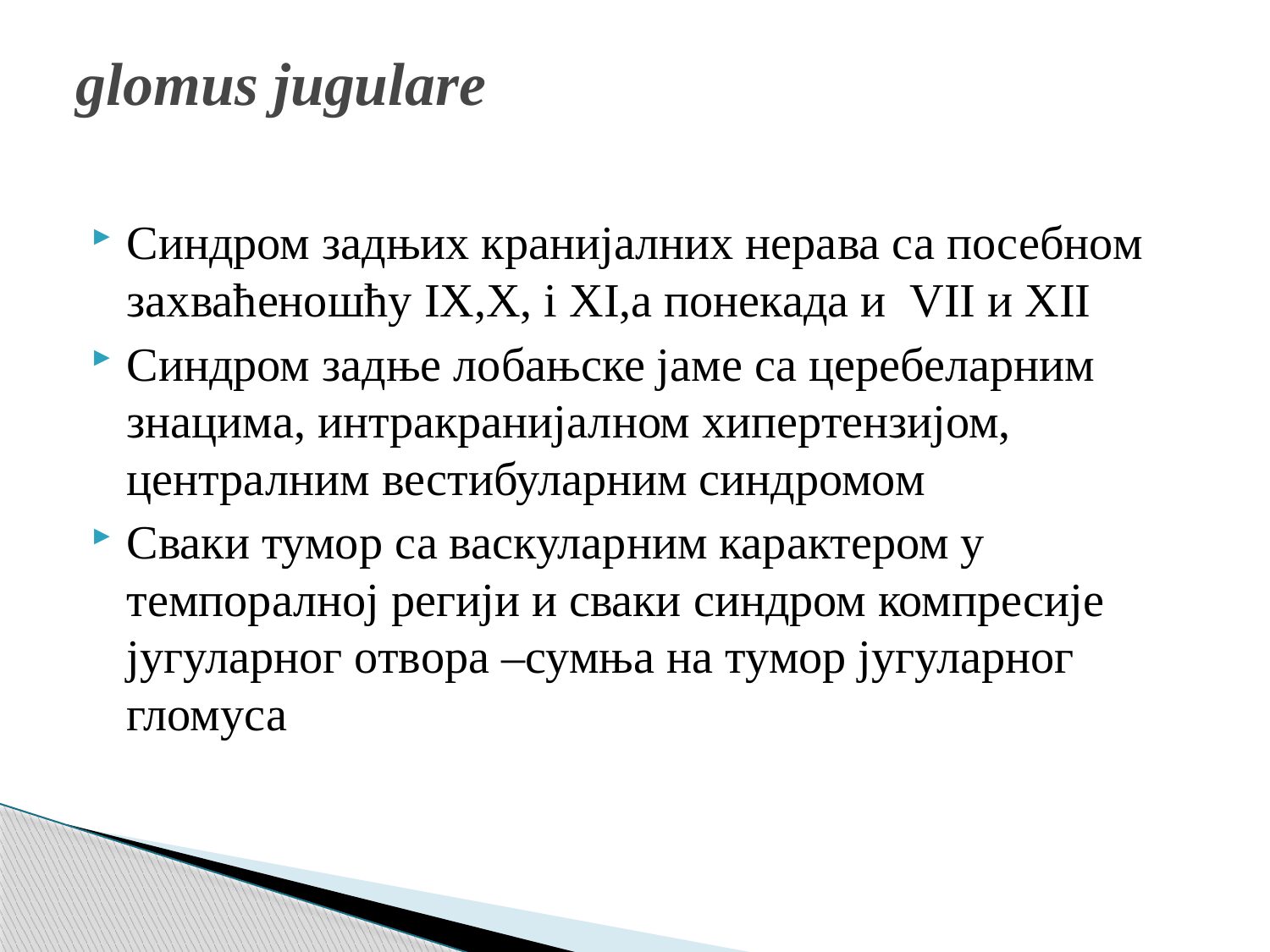

# glomus jugulare
Синдром задњих кранијалних нерава са посебном захваћеношћу IX,X, i XI,а понекада и  VII и XII
Синдром задње лобањске јаме са церебеларним знацима, интракранијалном хипертензијом, централним вестибуларним синдромом
Сваки тумор са васкуларним карактером у темпоралној регији и сваки синдром компресије југуларног отвора –сумња на тумор југуларног гломуса